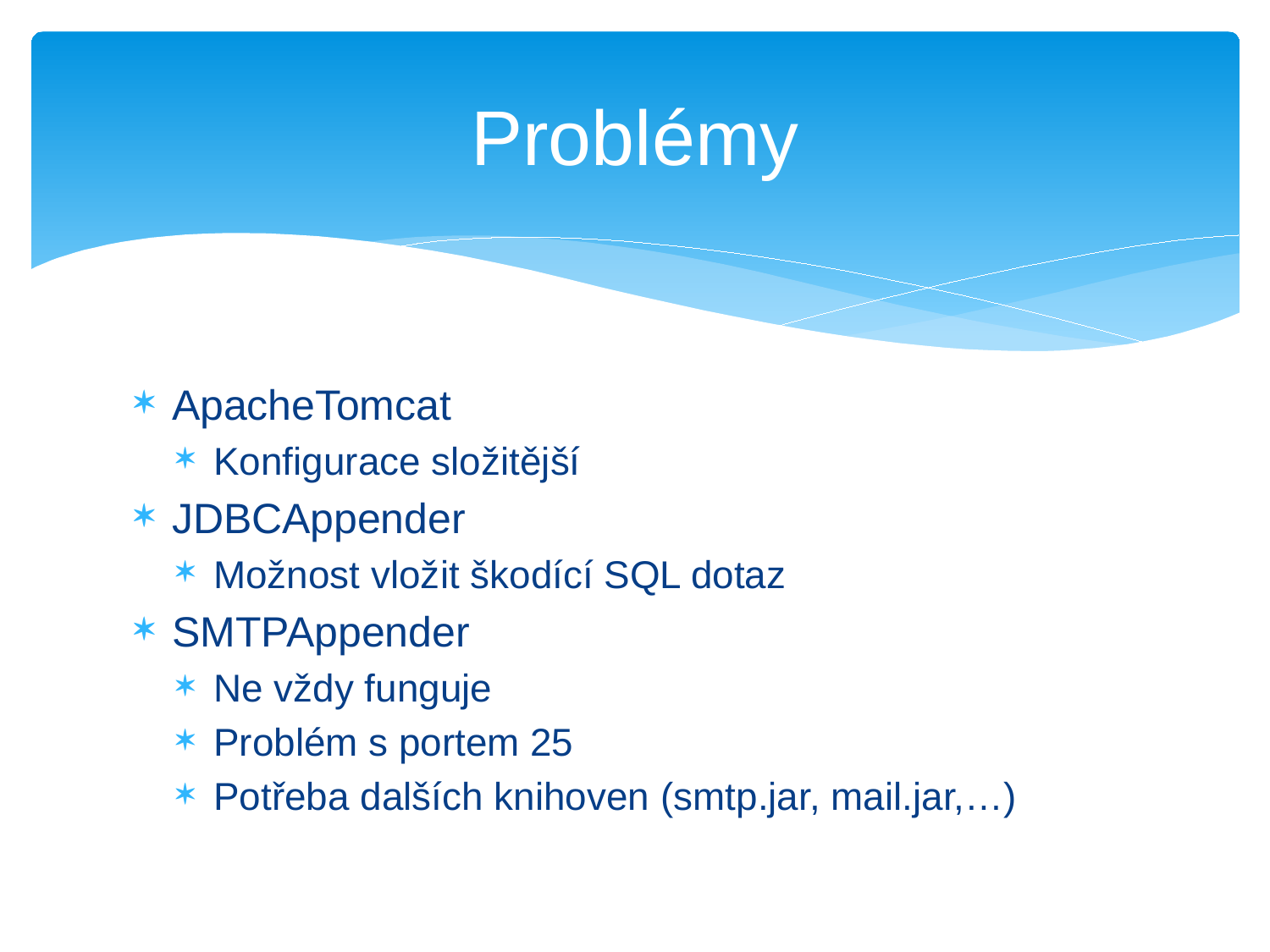

# Problémy
ApacheTomcat
Konfigurace složitější
JDBCAppender
Možnost vložit škodící SQL dotaz
SMTPAppender
Ne vždy funguje
Problém s portem 25
Potřeba dalších knihoven (smtp.jar, mail.jar,…)